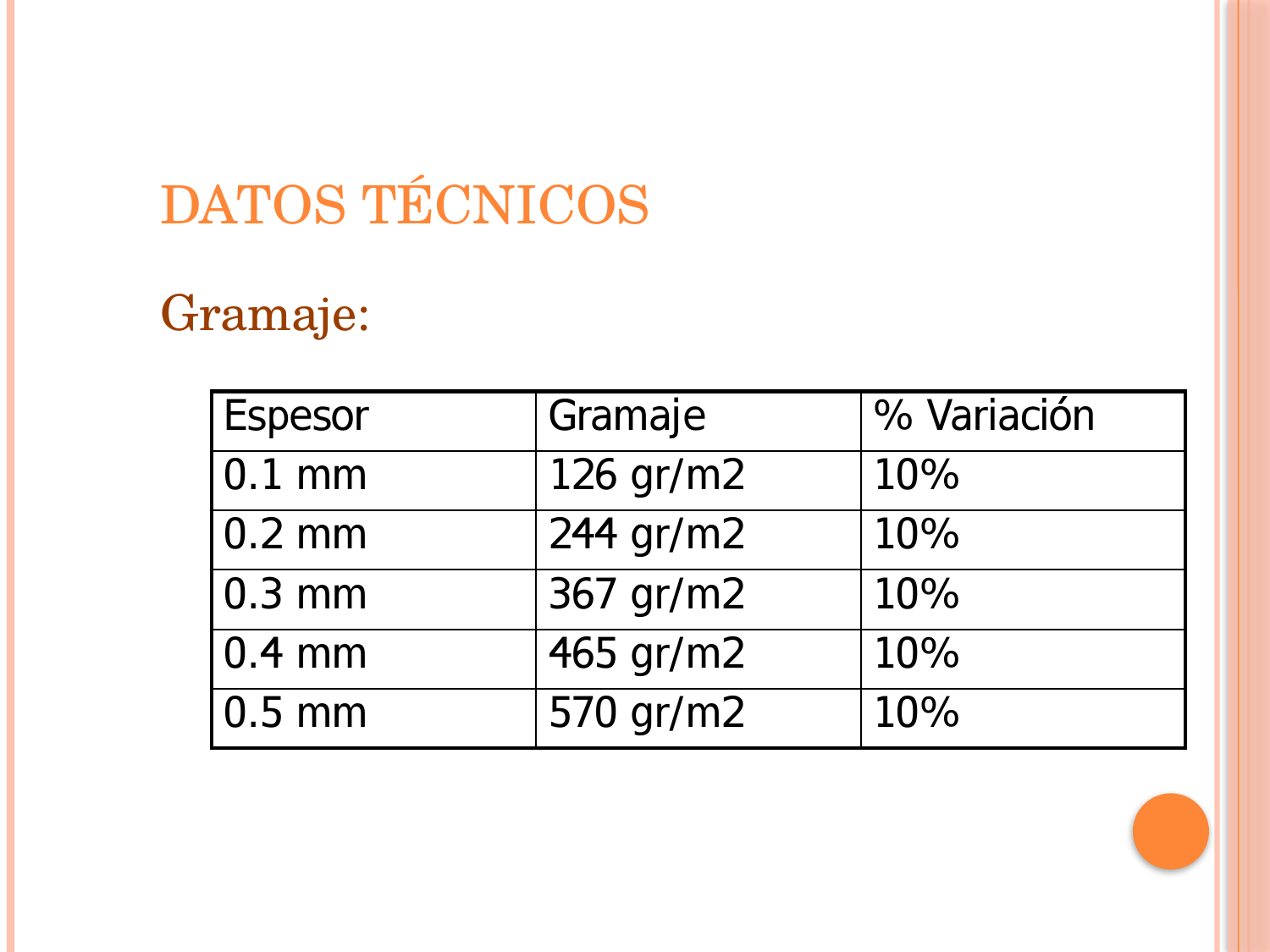

# Datos Técnicos
Gramaje:

| Espesor | Gramaje | % Variación |
| --- | --- | --- |
| 0.1 mm | 126 gr/m2 | 10% |
| 0.2 mm | 244 gr/m2 | 10% |
| 0.3 mm | 367 gr/m2 | 10% |
| 0.4 mm | 465 gr/m2 | 10% |
| 0.5 mm | 570 gr/m2 | 10% |